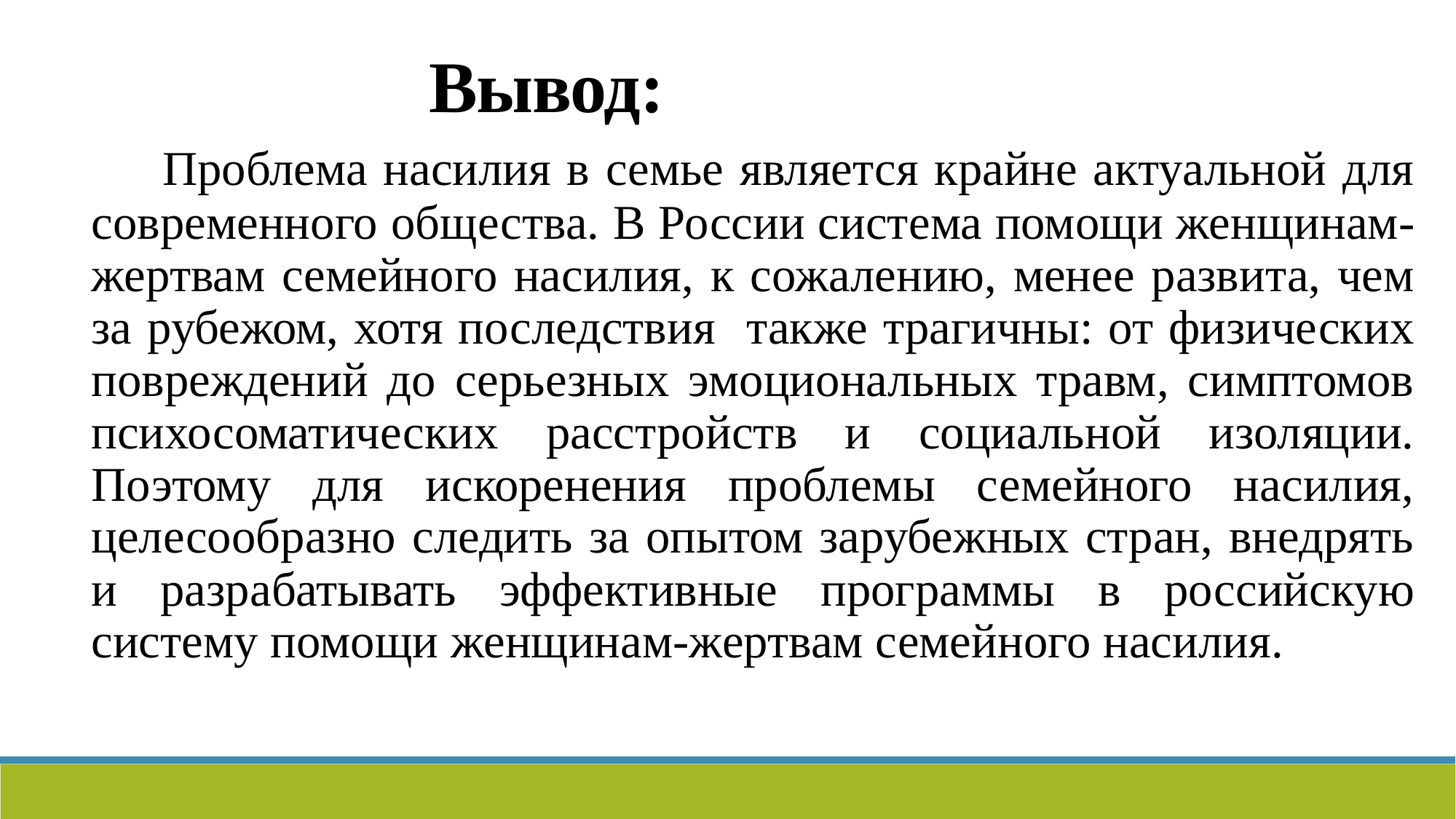

Вывод:
 Проблема насилия в семье является крайне актуальной для современного общества. В России система помощи женщинам- жертвам семейного насилия, к сожалению, менее развита, чем за рубежом, хотя последствия  также трагичны: от физических повреждений до серьезных эмоциональных травм, симптомов психосоматических расстройств и социальной изоляции. Поэтому для искоренения проблемы семейного насилия, целесообразно следить за опытом зарубежных стран, внедрять и разрабатывать эффективные программы в российскую систему помощи женщинам-жертвам семейного насилия.